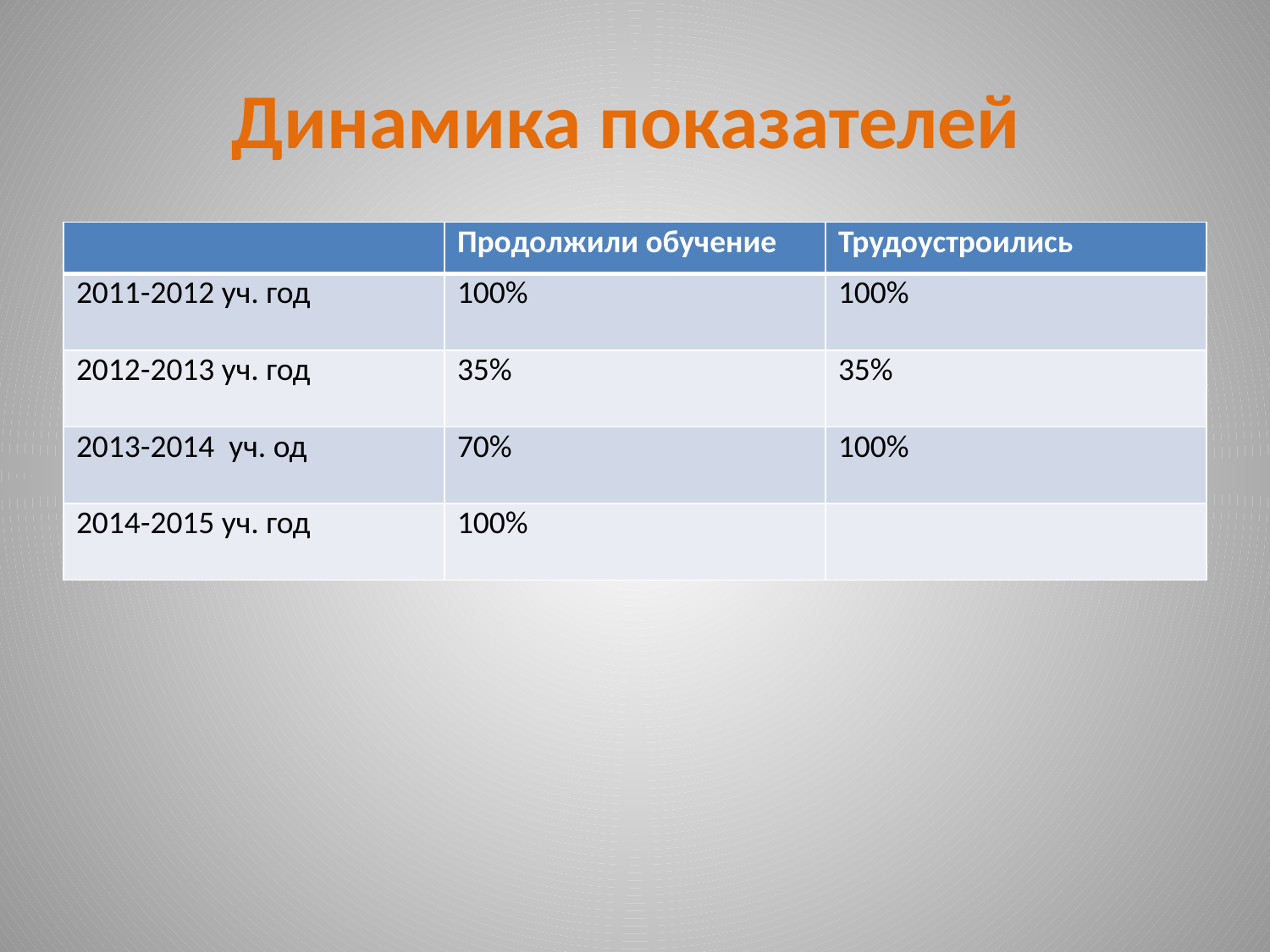

# Динамика показателей
|  | Продолжили обучение | Трудоустроились |
| --- | --- | --- |
| 2011-2012 уч. год | 100% | 100% |
| 2012-2013 уч. год | 35% | 35% |
| 2013-2014 уч. од | 70% | 100% |
| 2014-2015 уч. год | 100% |  |